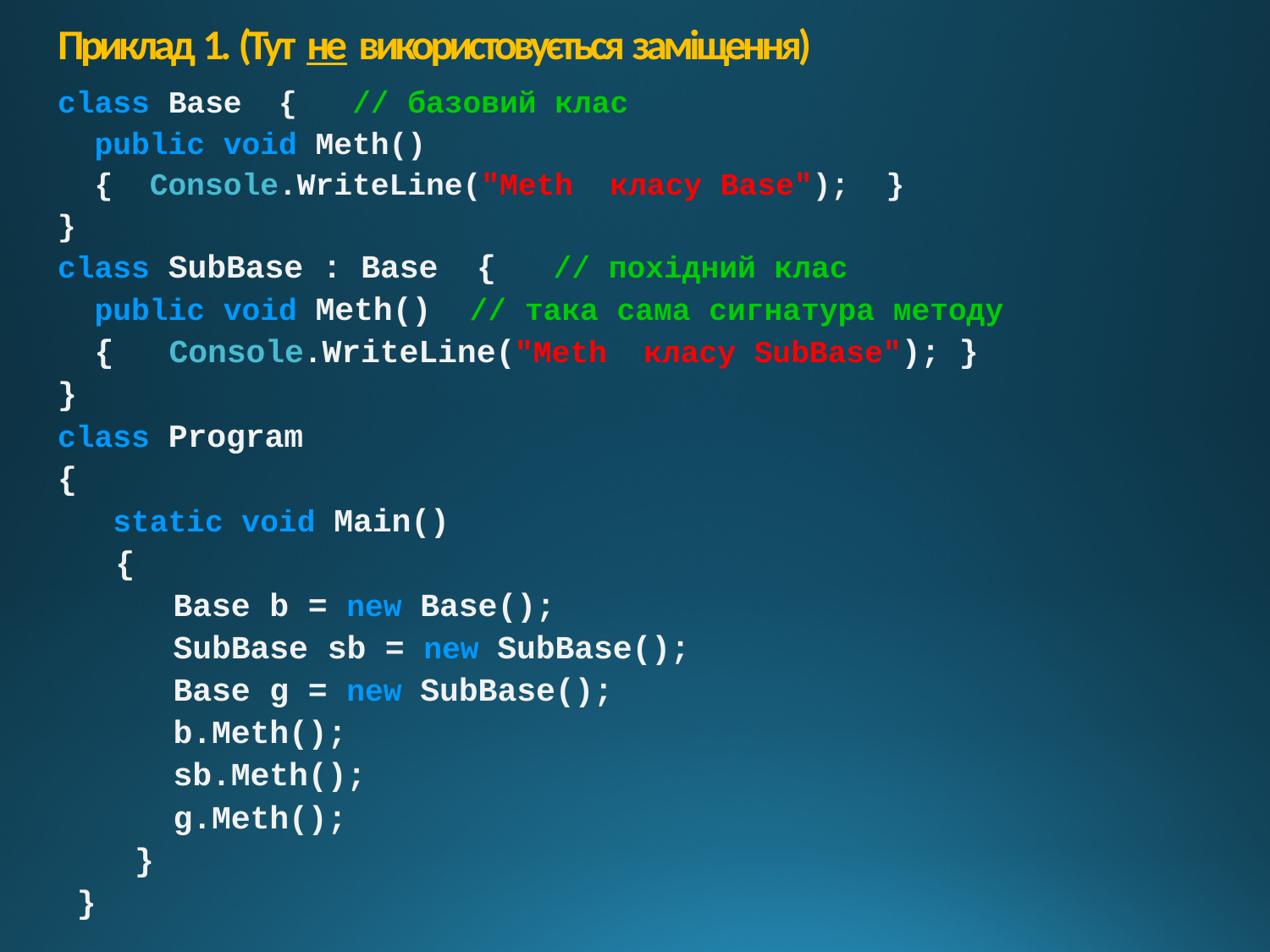

# Приклад  1.  (Тут  не  використовується  заміщення)
class Base  {   // базовий клас
  public void Meth()
  {  Console.WriteLine("Meth  класу Base");  }
}
class SubBase : Base  {   // похідний клас
  public void Meth()  // така сама сигнатура методу
  {   Console.WriteLine("Meth  класу SubBase"); }
}
class Program
{
   static void Main()
   {
      Base b = new Base();
      SubBase sb = new SubBase();
      Base g = new SubBase();
      b.Meth();
      sb.Meth();
      g.Meth();
    }
 }